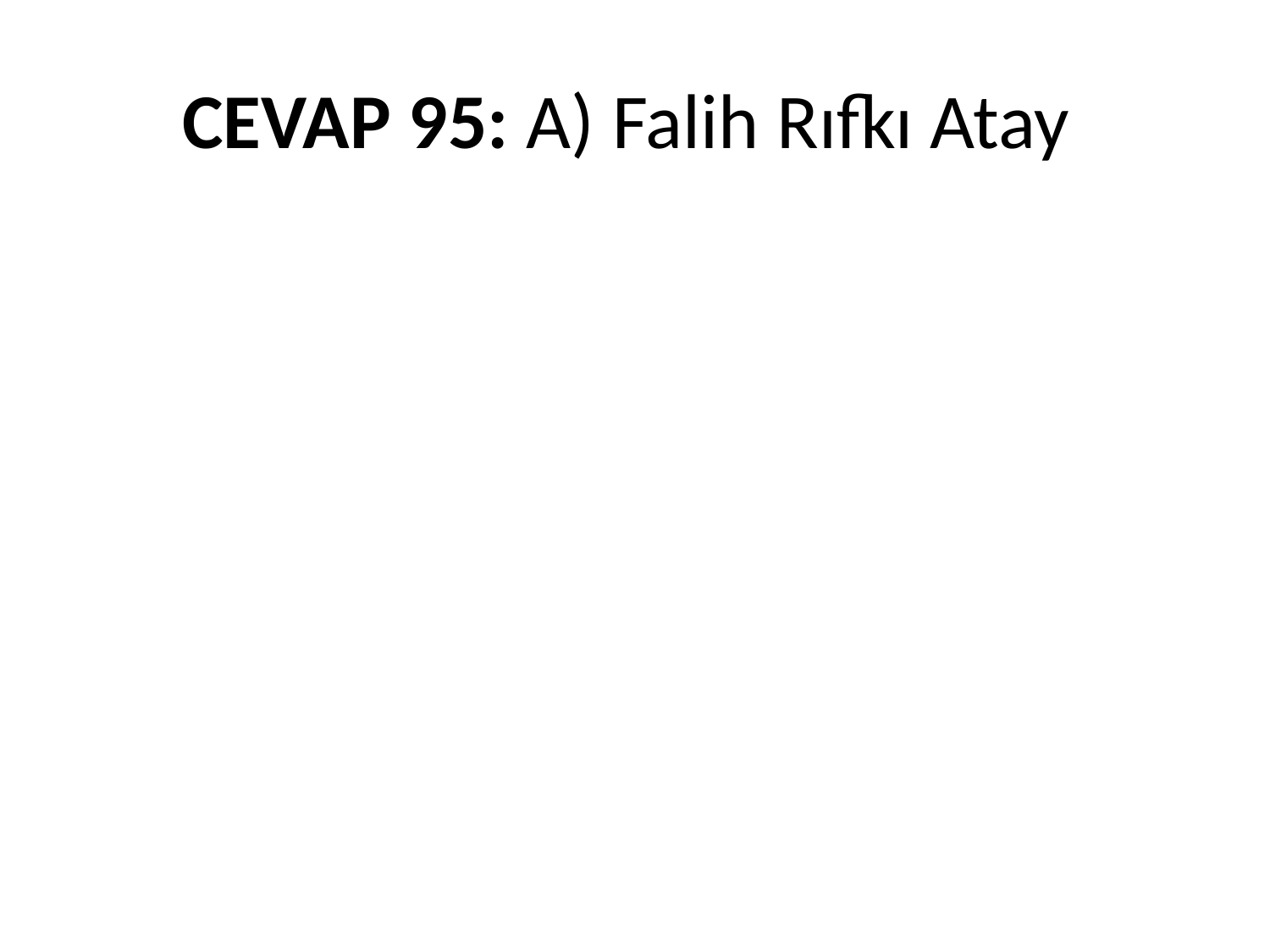

# CEVAP 95: A) Falih Rıfkı Atay